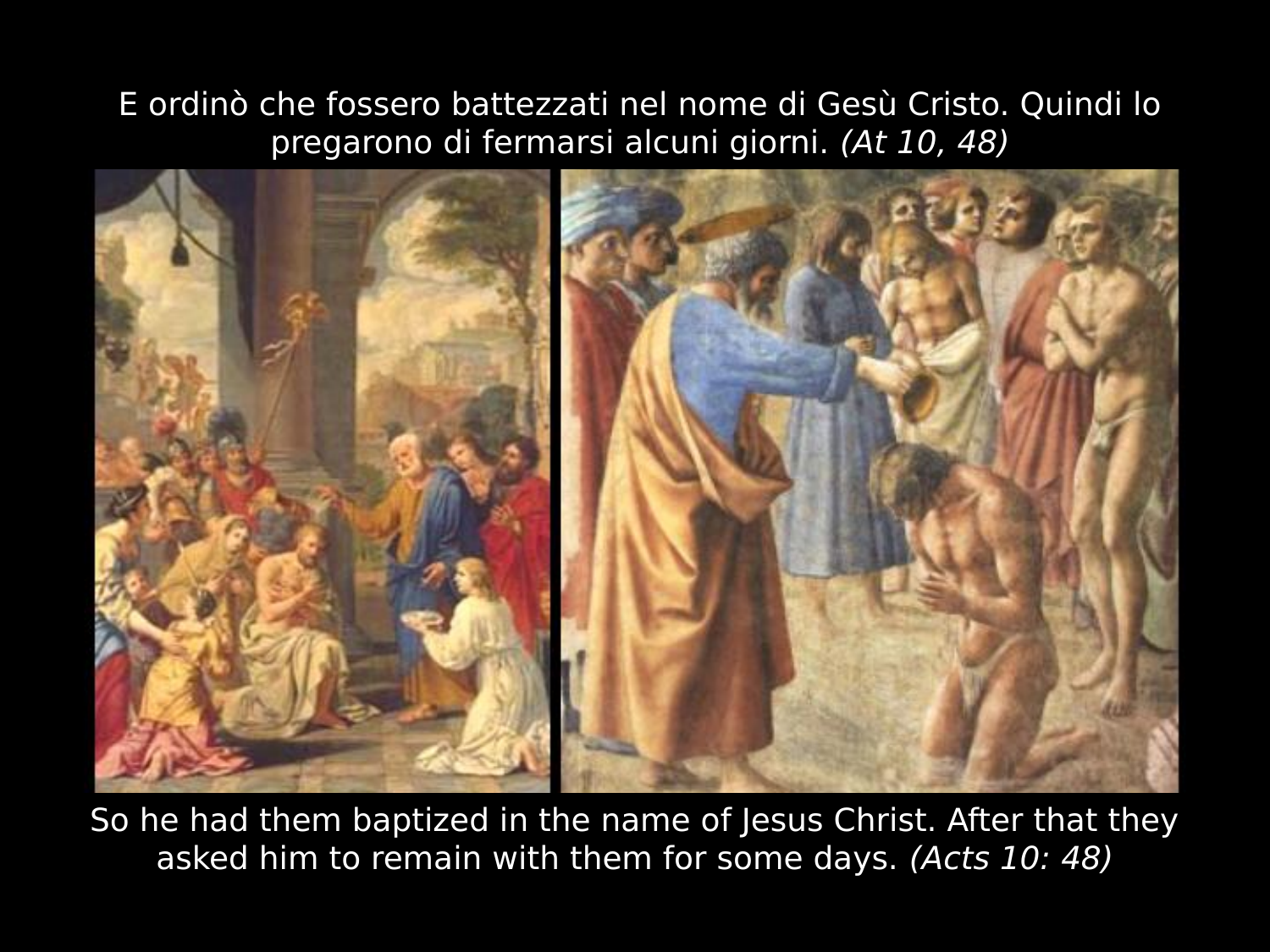

# E ordinò che fossero battezzati nel nome di Gesù Cristo. Quindi lo pregarono di fermarsi alcuni giorni. (At 10, 48)
So he had them baptized in the name of Jesus Christ. After that they asked him to remain with them for some days. (Acts 10: 48)